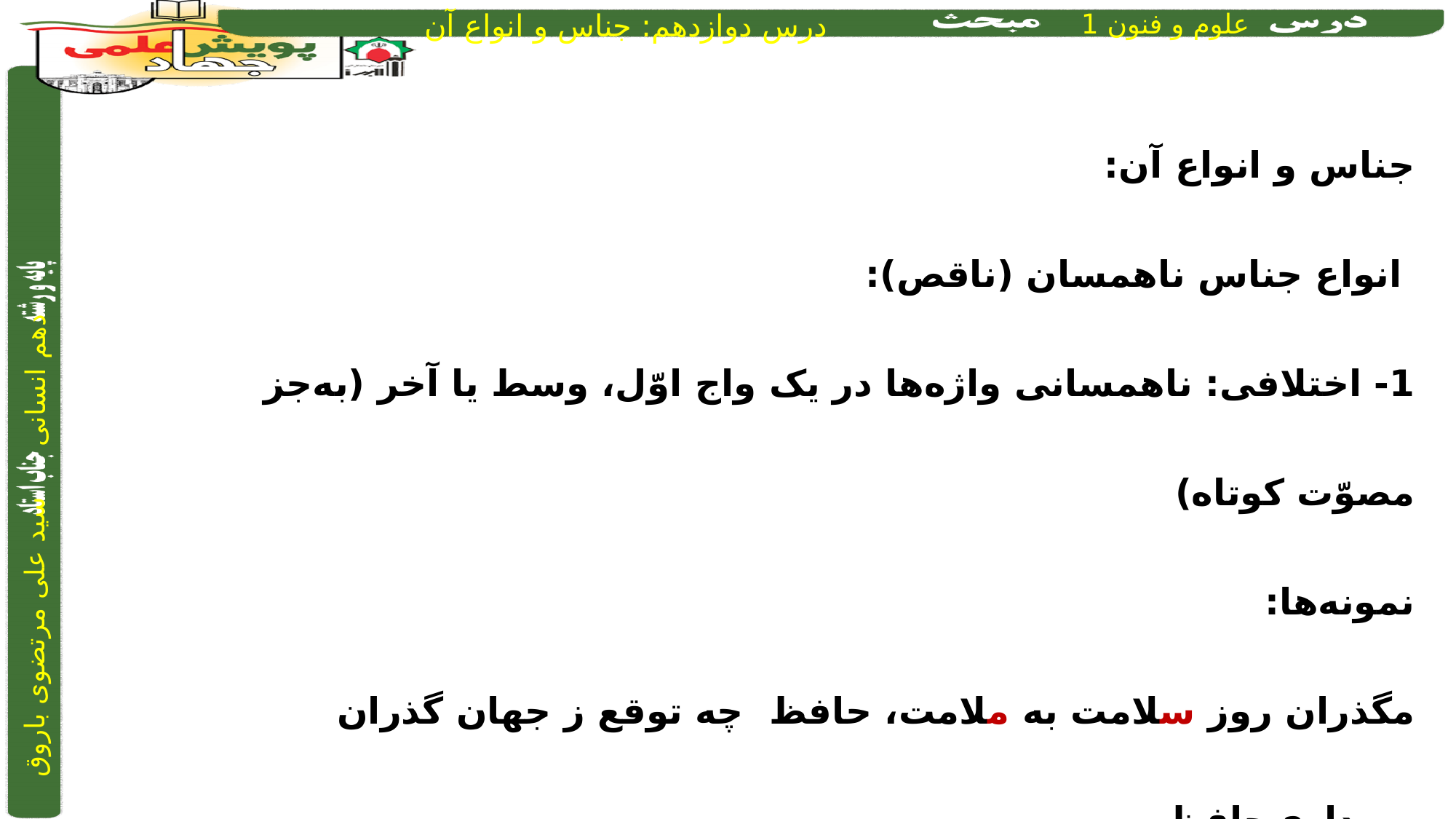

جناس و انواع آن:
 انواع جناس ناهمسان (ناقص):
1- اختلافی: ناهمسانی واژه‌ها در یک واج اوّل، وسط یا آخر (به‌جز مصوّت کوتاه)
نمونه‌ها:
مگذران روز سلامت به ملامت، حافظ 	 چه توقع ز جهان گذران می‌داری	حافظ